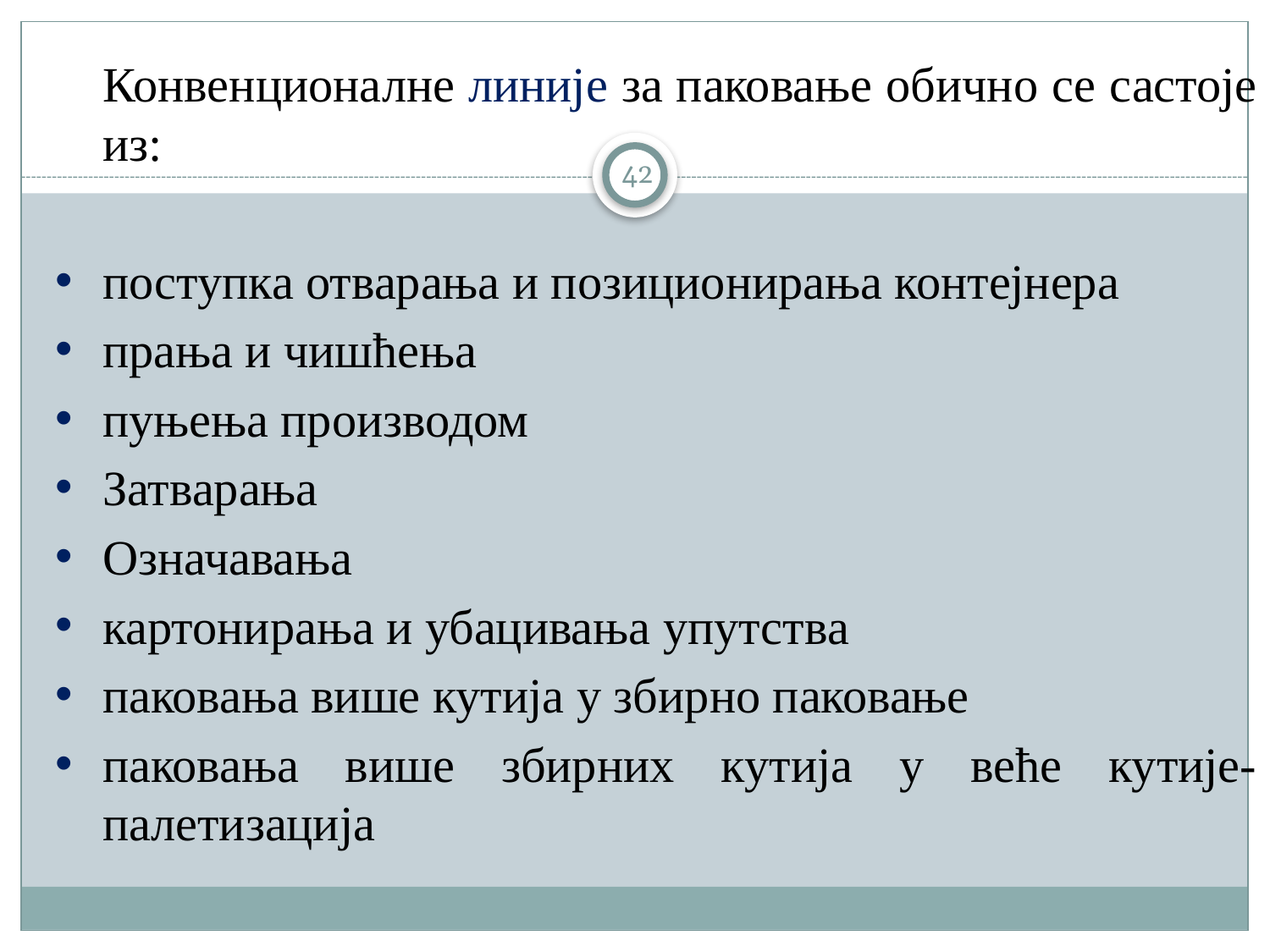

Конвенционалне линије за паковање обично се састоје из:

поступка отварања и позиционирања контејнера
прања и чишћења
пуњења производом
Затварања
Означавања
картонирања и убацивања упутства
паковања више кутија у збирно паковање
паковања више збирних кутија у веће кутије- палетизација

42